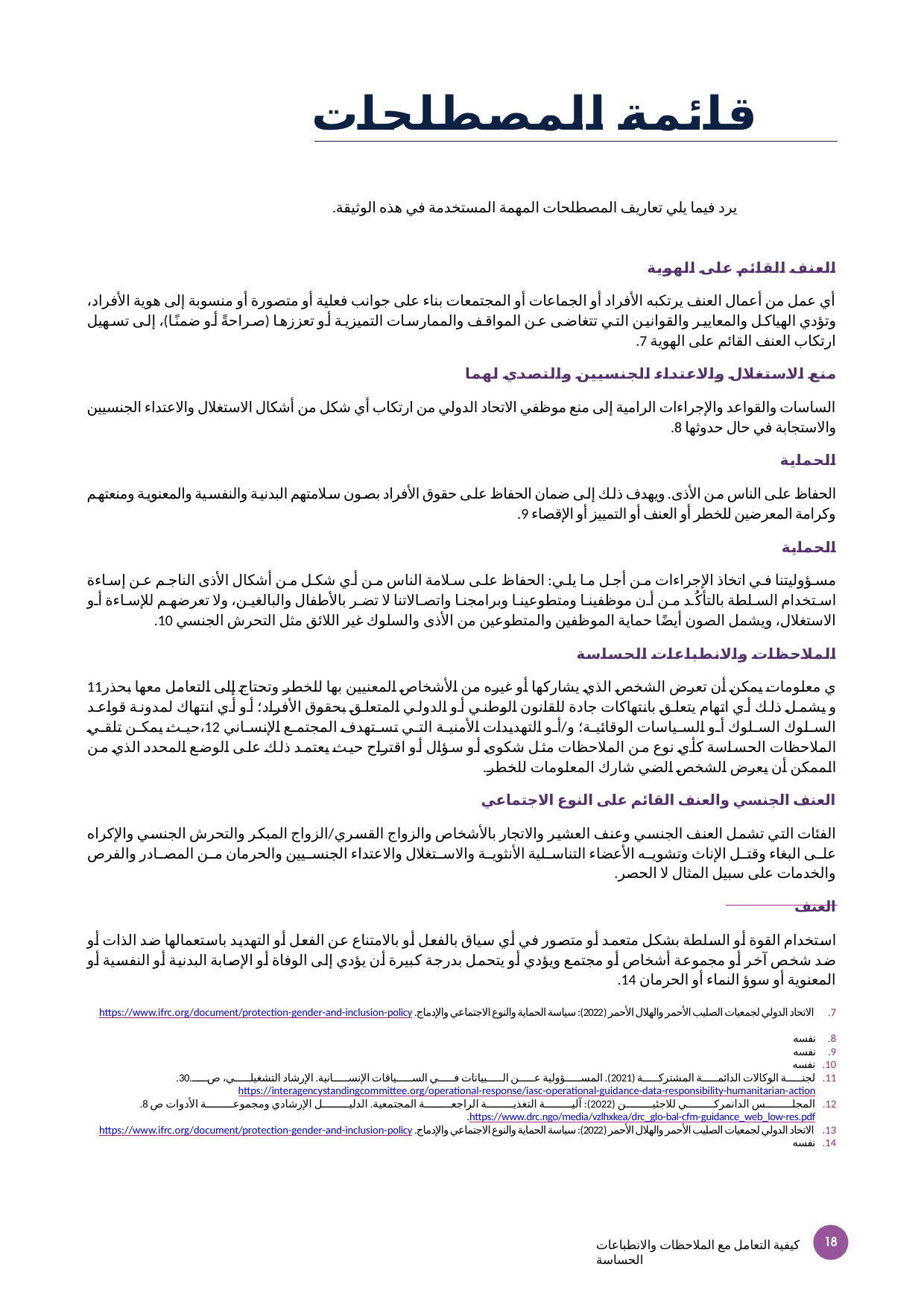

# قائمة المصطلحات

يرد فيما يلي تعاريف المصطلحات المهمة المستخدمة في هذه الوثيقة.
العنف القائم على الهوية
أي عمل من أعمال العنف يرتكبه الأفراد أو الجماعات أو المجتمعات بناء على جوانب فعلية أو متصورة أو منسوبة إلى هوية الأفراد، وتؤدي الهياكل والمعايير والقوانين التي تتغاضى عن المواقف والممارسات التميزية أو تعززها (صراحةً أو ضمنًا)، إلى تسهيل ارتكاب العنف القائم على الهوية 7.
منع الاستغلال والاعتداء الجنسيين والتصدي لهما
الساسات والقواعد والإجراءات الرامية إلى منع موظفي الاتحاد الدولي من ارتكاب أي شكل من أشكال الاستغلال والاعتداء الجنسيين والاستجابة في حال حدوثها 8.
الحماية
الحفاظ على الناس من الأذى. ويهدف ذلك إلى ضمان الحفاظ على حقوق الأفراد بصون سلامتهم البدنية والنفسية والمعنوية ومنعتهم وكرامة المعرضين للخطر أو العنف أو التمييز أو الإقصاء 9.
الحماية
مسؤوليتنا في اتخاذ الإجراءات من أجل ما يلي: الحفاظ على سلامة الناس من أي شكل من أشكال الأذى الناجم عن إساءة استخدام السلطة بالتأكُد من أن موظفينا ومتطوعينا وبرامجنا واتصالاتنا لا تضر بالأطفال والبالغين، ولا تعرضهم للإساءة أو الاستغلال، ويشمل الصون أيضًا حماية الموظفين والمتطوعين من الأذى والسلوك غير اللائق مثل التحرش الجنسي 10.
الملاحظات والانطباعات الحساسة
ي معلومات يمكن أن تعرض الشخص الذي يشاركها أو غيره من الأشخاص المعنيين بها للخطر وتحتاج إلى التعامل معها بحذر11 و يشمل ذلك أي اتهام يتعلق بانتهاكات جادة للقانون الوطني أو الدولي المتعلق بحقوق الأفراد؛ أو أي انتهاك لمدونة قواعد السلوك السلوك أو السياسات الوقائية؛ و/أو التهديدات الأمنية التي تستهدف المجتمع الإنساني 12،حيث يمكن تلقي الملاحظات الحساسة كأي نوع من الملاحظات مثل شكوى أو سؤال أو اقتراح حيث يعتمد ذلك على الوضع المحدد الذي من الممكن أن يعرض الشخص الضي شارك المعلومات للخطر.
العنف الجنسي والعنف القائم على النوع الاجتماعي
الفئات التي تشمل العنف الجنسي وعنف العشير والاتجار بالأشخاص والزواج القسري/الزواج المبكر والتحرش الجنسي والإكراه على البغاء وقتل الإناث وتشويه الأعضاء التناسلية الأنثوية والاستغلال والاعتداء الجنسيين والحرمان من المصادر والفرص والخدمات على سبيل المثال لا الحصر.
العنف
استخدام القوة أو السلطة بشكل متعمد أو متصور في أي سياق بالفعل أو بالامتناع عن الفعل أو التهديد باستعمالها ضد الذات أو ضد شخص آخر أو مجموعة أشخاص أو مجتمع ويؤدي أو يتحمل بدرجة كبيرة أن يؤدي إلى الوفاة أو الإصابة البدنية أو النفسية أو المعنوية أو سوؤ النماء أو الحرمان 14.

 الاتحاد الدولي لجمعيات الصليب الأحمر والهلال الأحمر (2022): سياسة الحماية والنوع الاجتماعي والإدماج. https://www.ifrc.org/document/protection-gender-and-inclusion-policy

نفسه
نفسه
نفسه
لجنة الوكالات الدائمة المشتركة (2021). المسؤولية عن البيانات في السياقات الإنسانية. الإرشاد التشغيلي، ص.30.https://interagencystandingcommittee.org/operational-response/iasc-operational-guidance-data-responsibility-humanitarian-action
المجلس الدانمركي للاجئين (2022): آلية التغذية الراجعة المجتمعية. الدليل الإرشادي ومجموعة الأدوات ص 8.https://www.drc.ngo/media/vzlhxkea/drc_glo-bal-cfm-guidance_web_low-res.pdf.
 الاتحاد الدولي لجمعيات الصليب الأحمر والهلال الأحمر (2022): سياسة الحماية والنوع الاجتماعي والإدماج. https://www.ifrc.org/document/protection-gender-and-inclusion-policy
نفسه

18
18
كيفية التعامل مع الملاحظات والانطباعات الحساسة